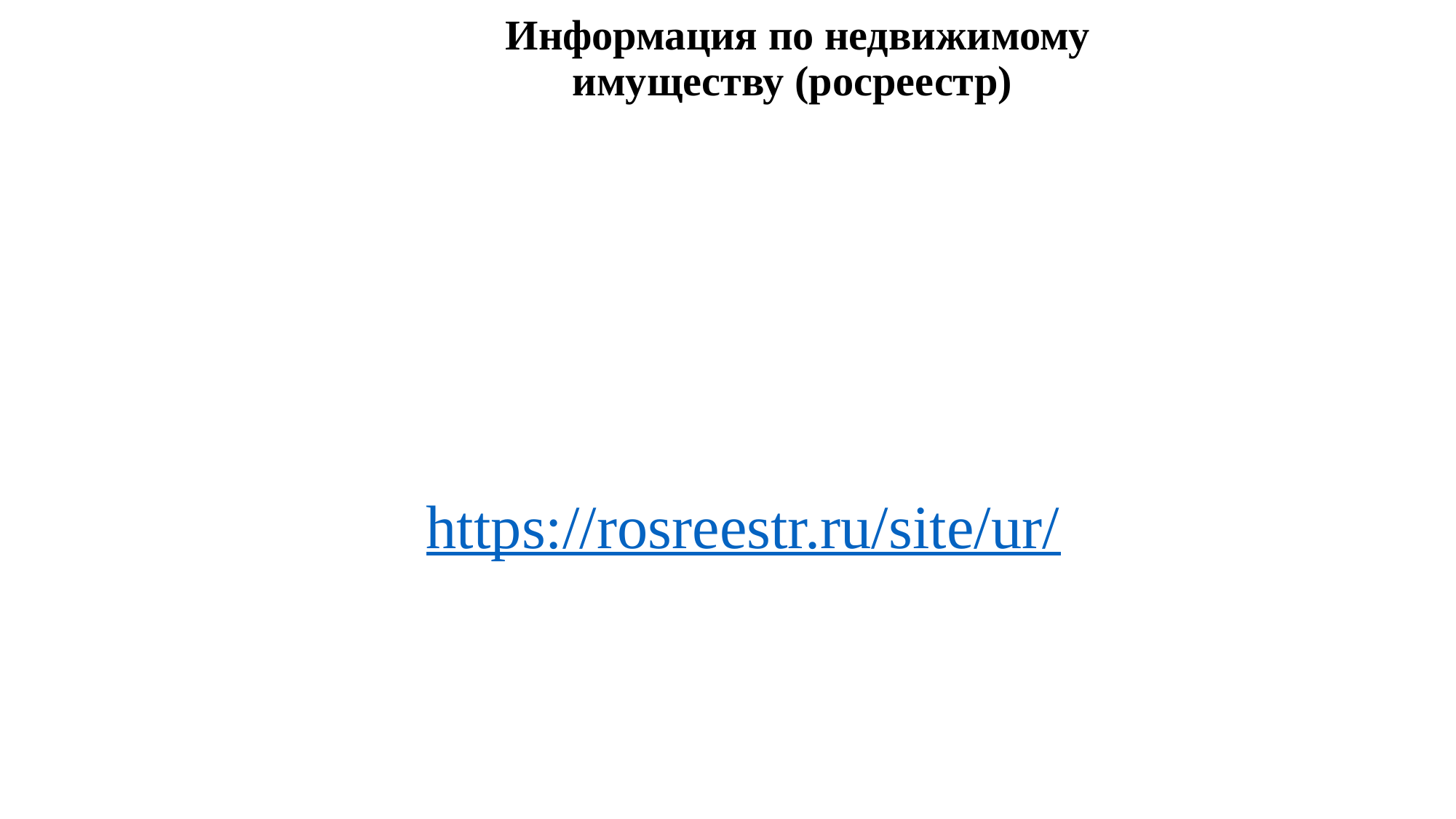

# Информация по недвижимому имуществу (росреестр)
https://rosreestr.ru/site/ur/

36